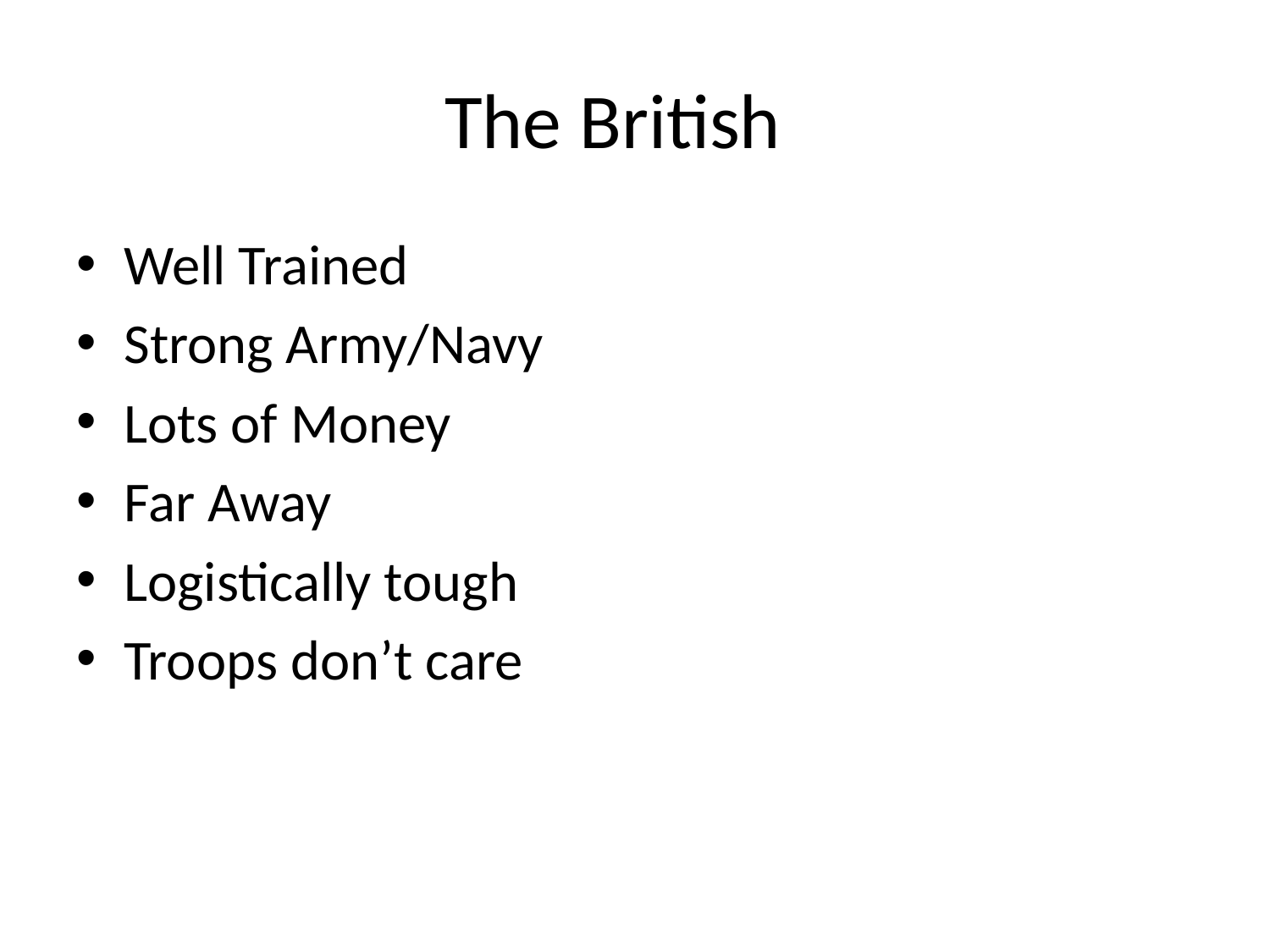

# The British
Well Trained
Strong Army/Navy
Lots of Money
Far Away
Logistically tough
Troops don’t care